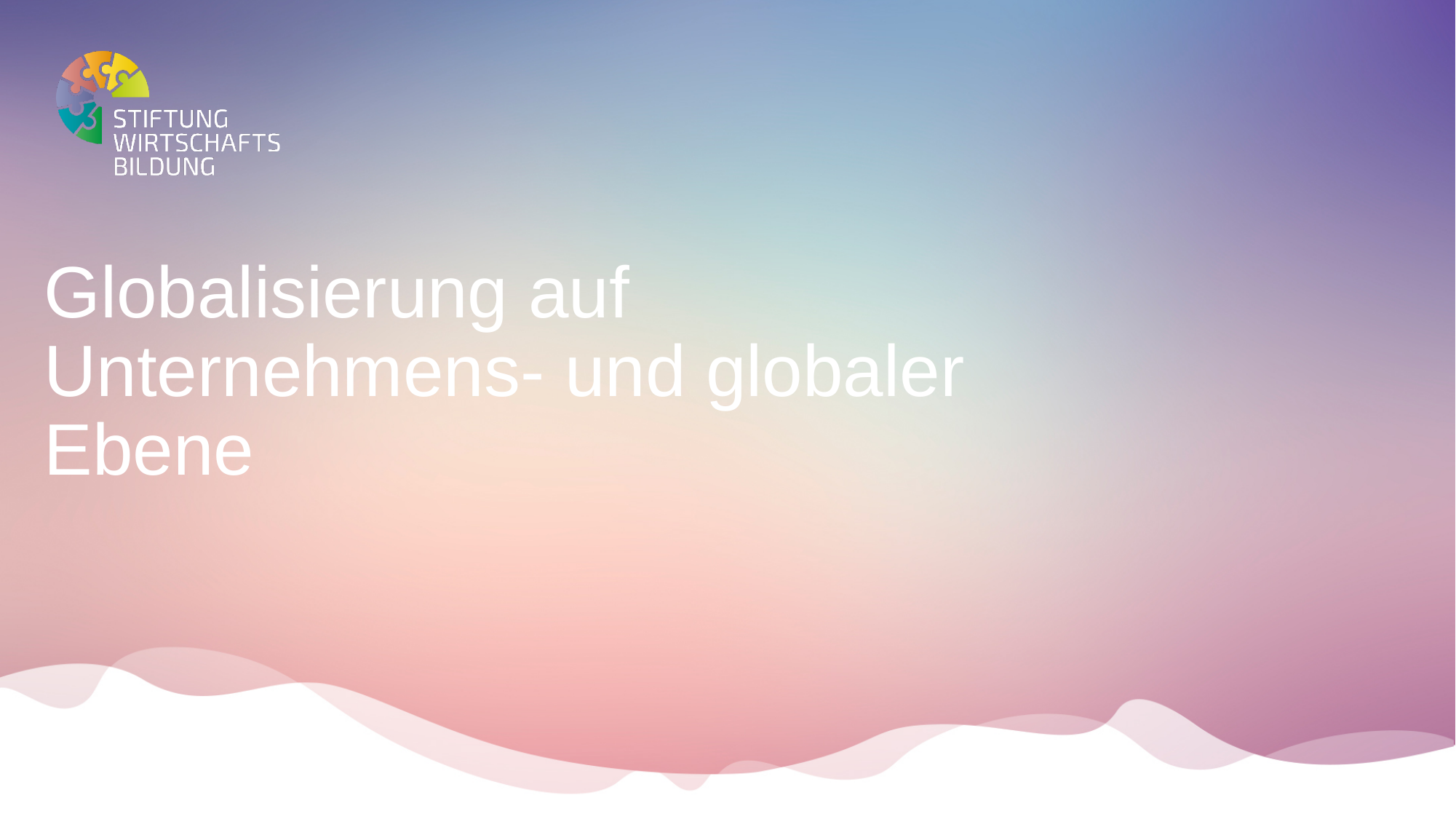

# Globalisierung auf Unternehmens- und globaler Ebene